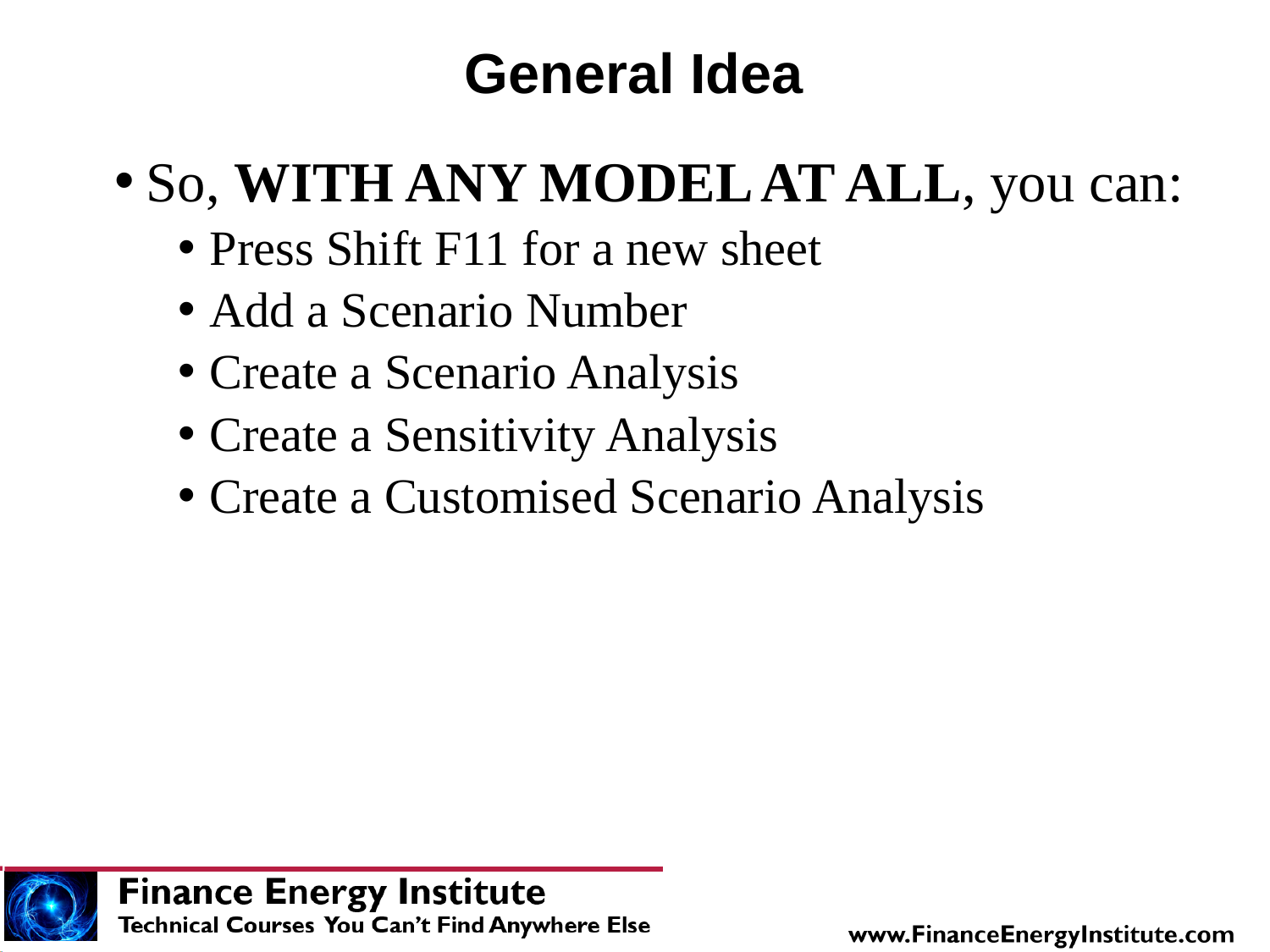

# General Idea
So, WITH ANY MODEL AT ALL, you can:
Press Shift F11 for a new sheet
Add a Scenario Number
Create a Scenario Analysis
Create a Sensitivity Analysis
Create a Customised Scenario Analysis